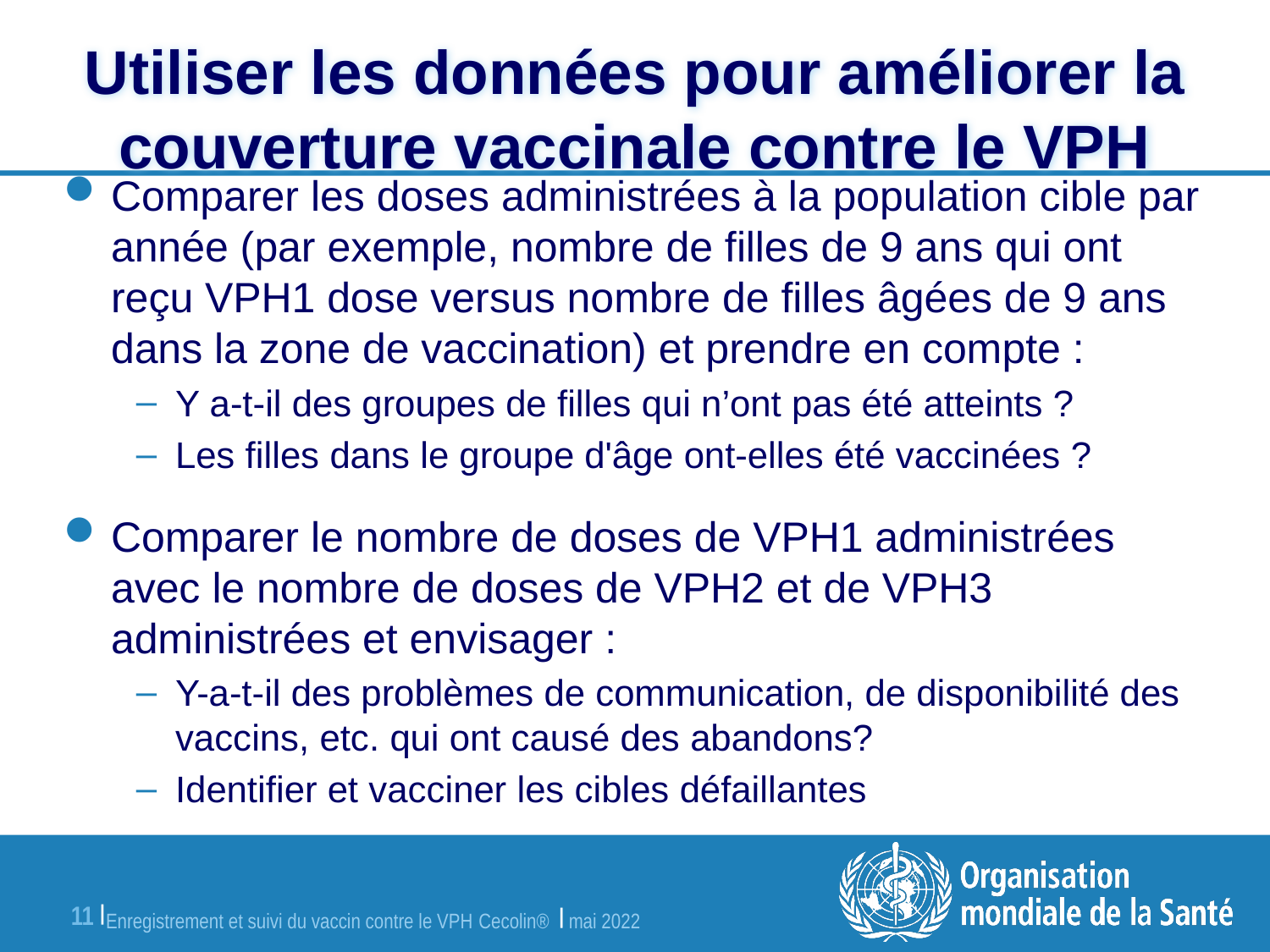

# Utiliser les données pour améliorer la couverture vaccinale contre le VPH
Comparer les doses administrées à la population cible par année (par exemple, nombre de filles de 9 ans qui ont reçu VPH1 dose versus nombre de filles âgées de 9 ans dans la zone de vaccination) et prendre en compte :
Y a-t-il des groupes de filles qui n’ont pas été atteints ?
Les filles dans le groupe d'âge ont-elles été vaccinées ?
Comparer le nombre de doses de VPH1 administrées avec le nombre de doses de VPH2 et de VPH3 administrées et envisager :
Y-a-t-il des problèmes de communication, de disponibilité des vaccins, etc. qui ont causé des abandons?
Identifier et vacciner les cibles défaillantes